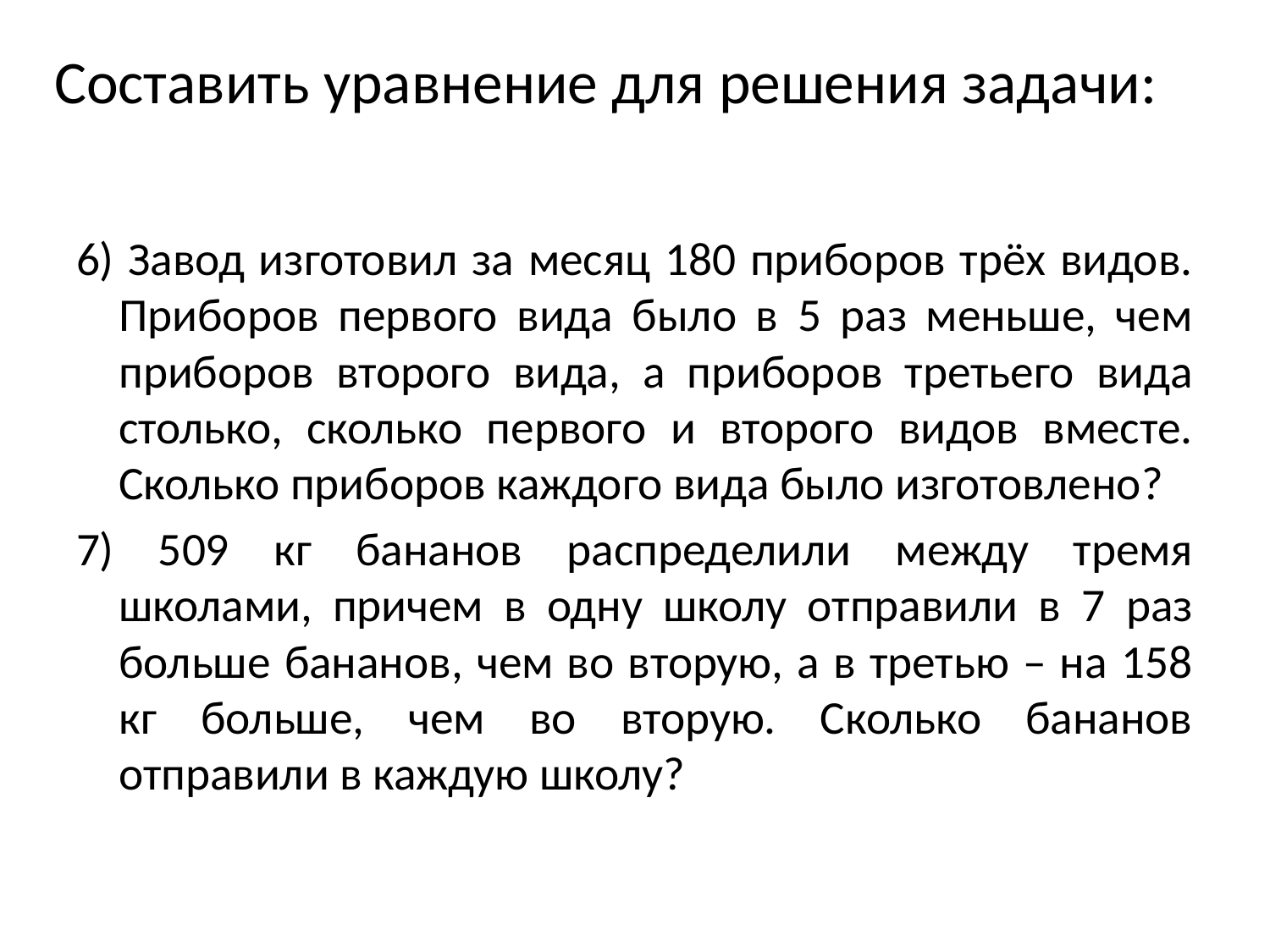

# Составить уравнение для решения задачи:
6) Завод изготовил за месяц 180 приборов трёх видов. Приборов первого вида было в 5 раз меньше, чем приборов второго вида, а приборов третьего вида столько, сколько первого и второго видов вместе. Сколько приборов каждого вида было изготовлено?
7) 509 кг бананов распределили между тремя школами, причем в одну школу отправили в 7 раз больше бананов, чем во вторую, а в третью – на 158 кг больше, чем во вторую. Сколько бананов отправили в каждую школу?